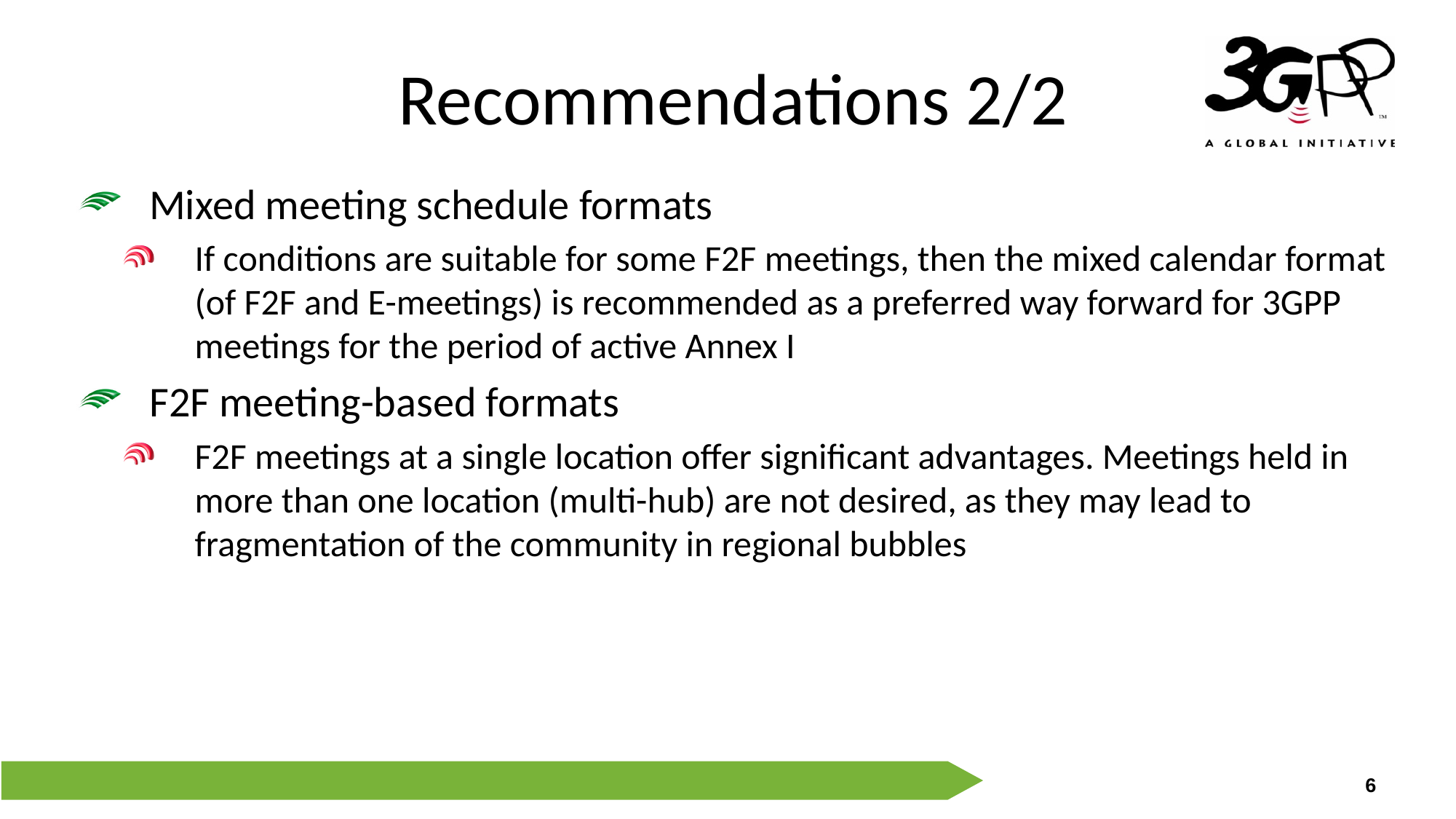

# Recommendations 2/2
Mixed meeting schedule formats
If conditions are suitable for some F2F meetings, then the mixed calendar format (of F2F and E-meetings) is recommended as a preferred way forward for 3GPP meetings for the period of active Annex I
F2F meeting-based formats
F2F meetings at a single location offer significant advantages. Meetings held in more than one location (multi-hub) are not desired, as they may lead to fragmentation of the community in regional bubbles